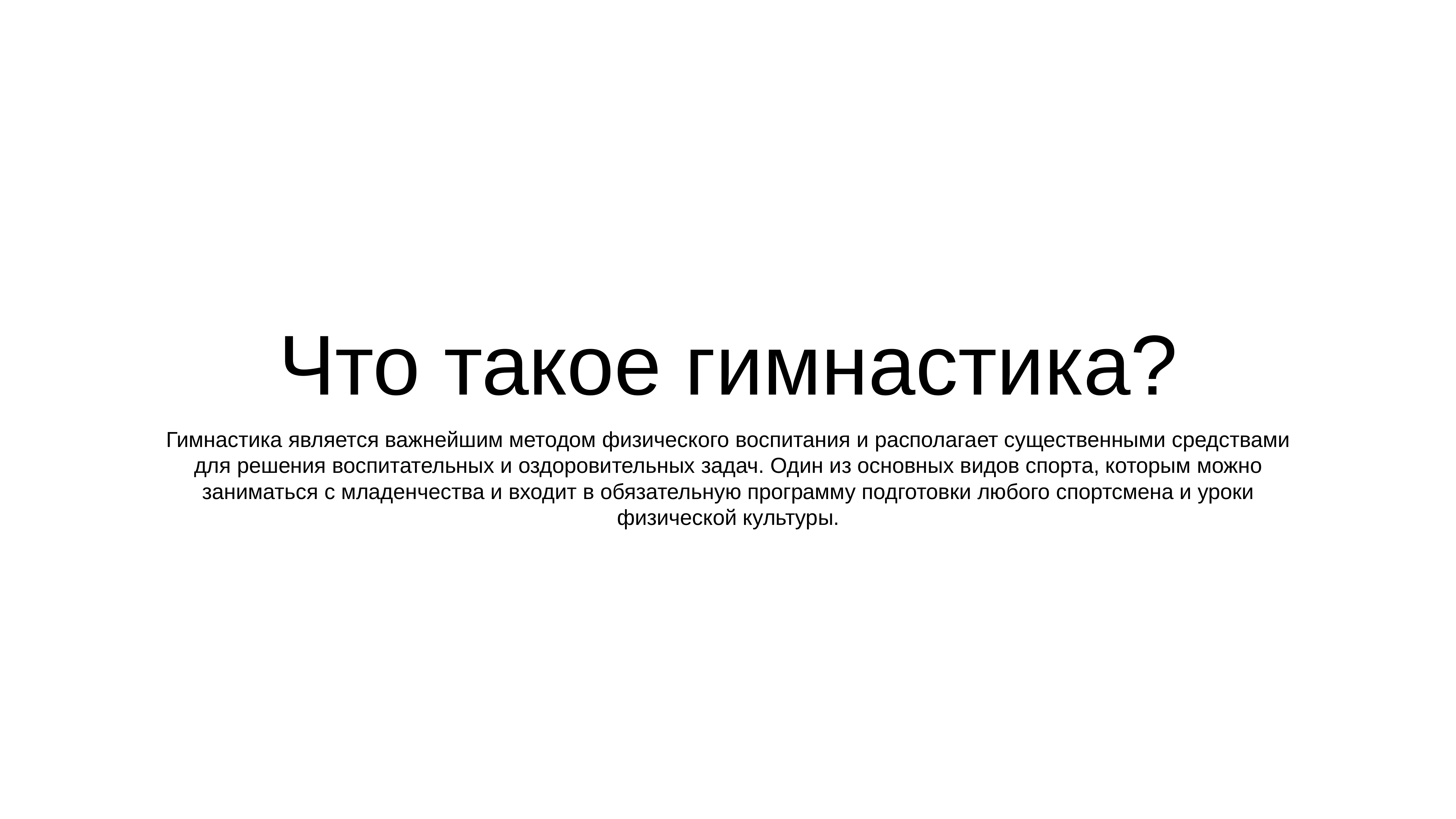

# Что такое гимнастика?
Гимнастика является важнейшим методом физического воспитания и располагает существенными средствами для решения воспитательных и оздоровительных задач. Один из основных видов спорта, которым можно заниматься с младенчества и входит в обязательную программу подготовки любого спортсмена и уроки физической культуры.